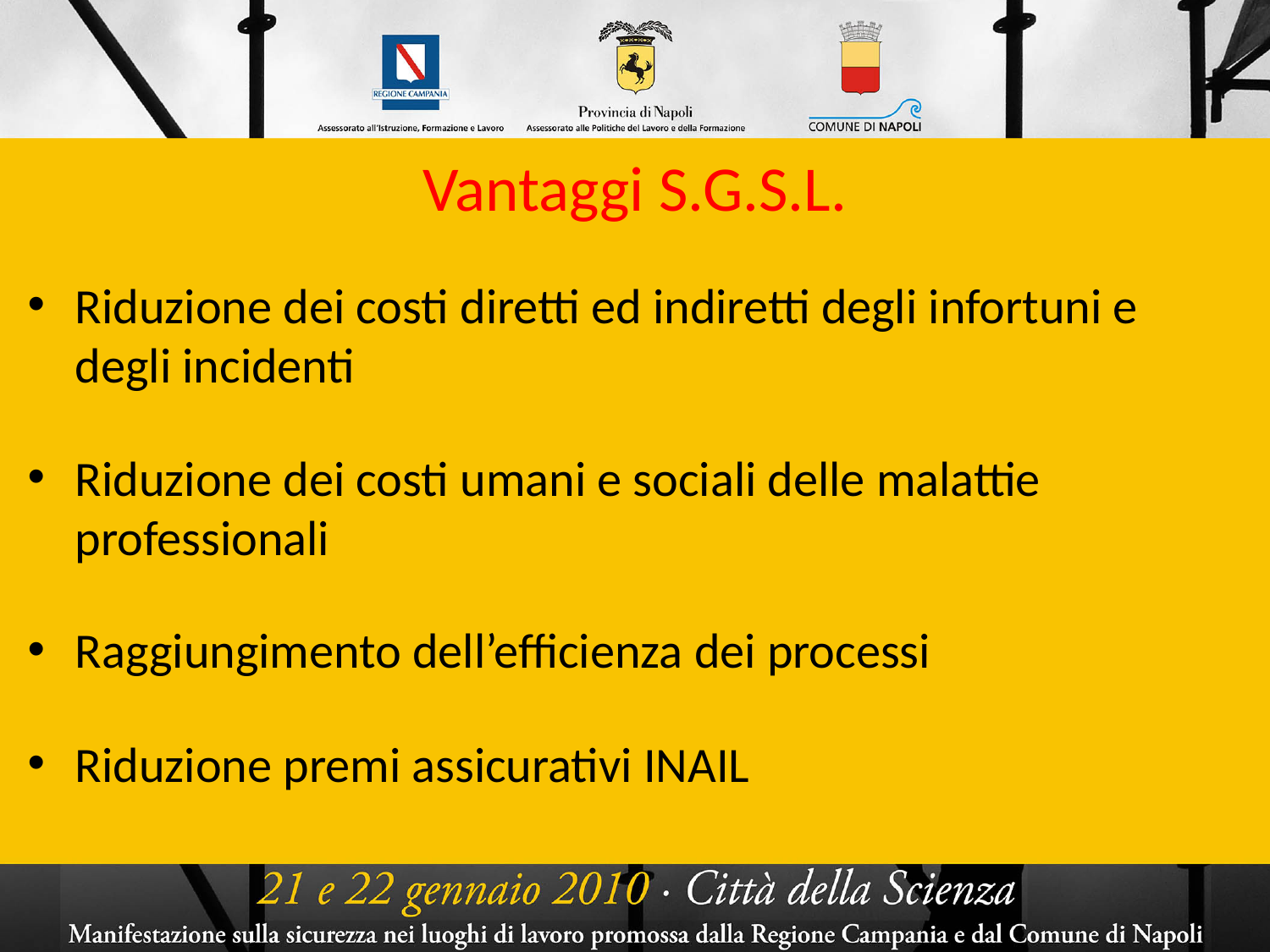

# Vantaggi S.G.S.L.
Riduzione dei costi diretti ed indiretti degli infortuni e degli incidenti

Riduzione dei costi umani e sociali delle malattie professionali

Raggiungimento dell’efficienza dei processi

Riduzione premi assicurativi INAIL